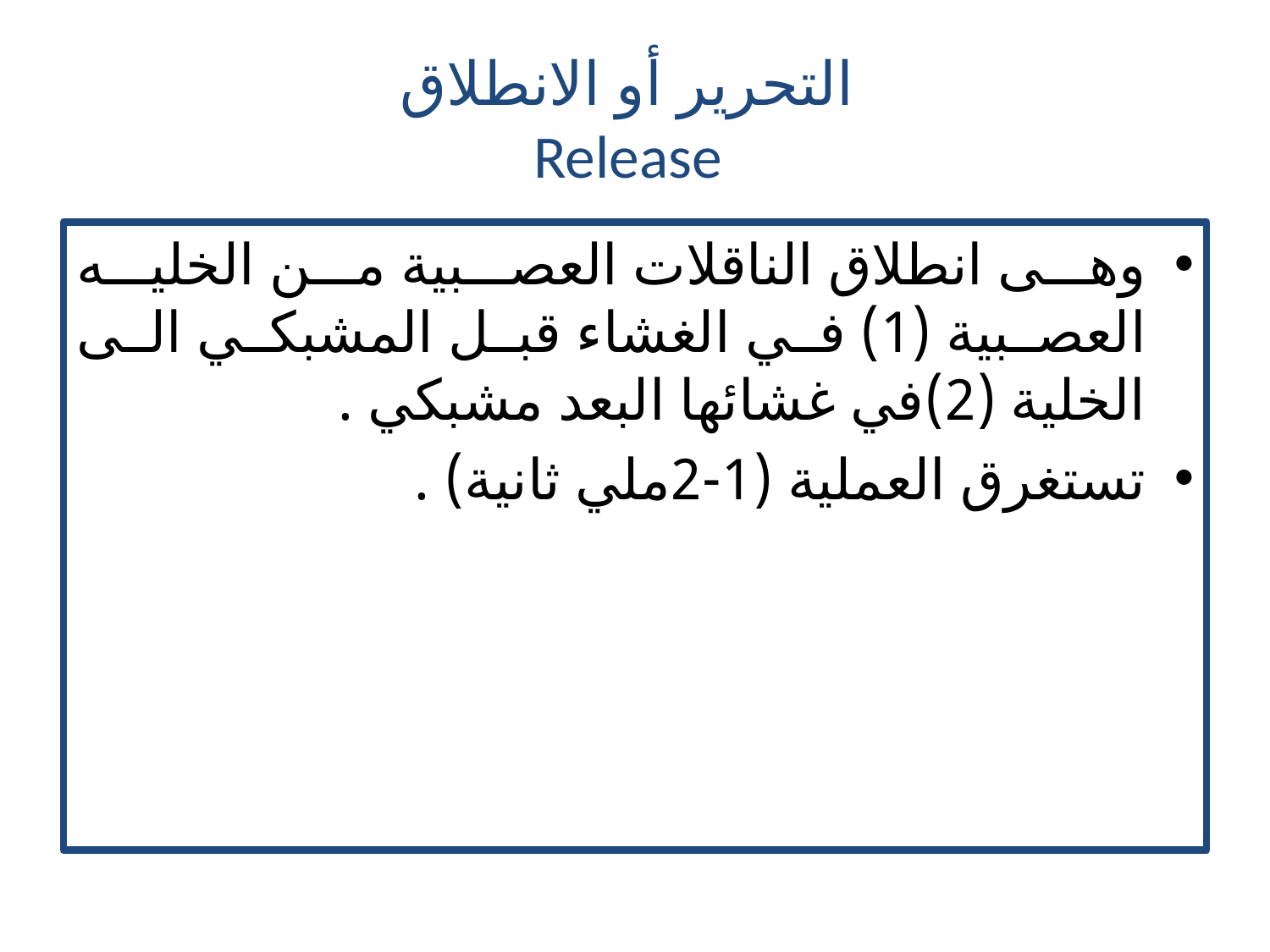

# التحرير أو الانطلاق Release
وهى انطلاق الناقلات العصبية من الخليه العصبية (1) في الغشاء قبل المشبكي الى الخلية (2)في غشائها البعد مشبكي .
تستغرق العملية (1-2ملي ثانية) .